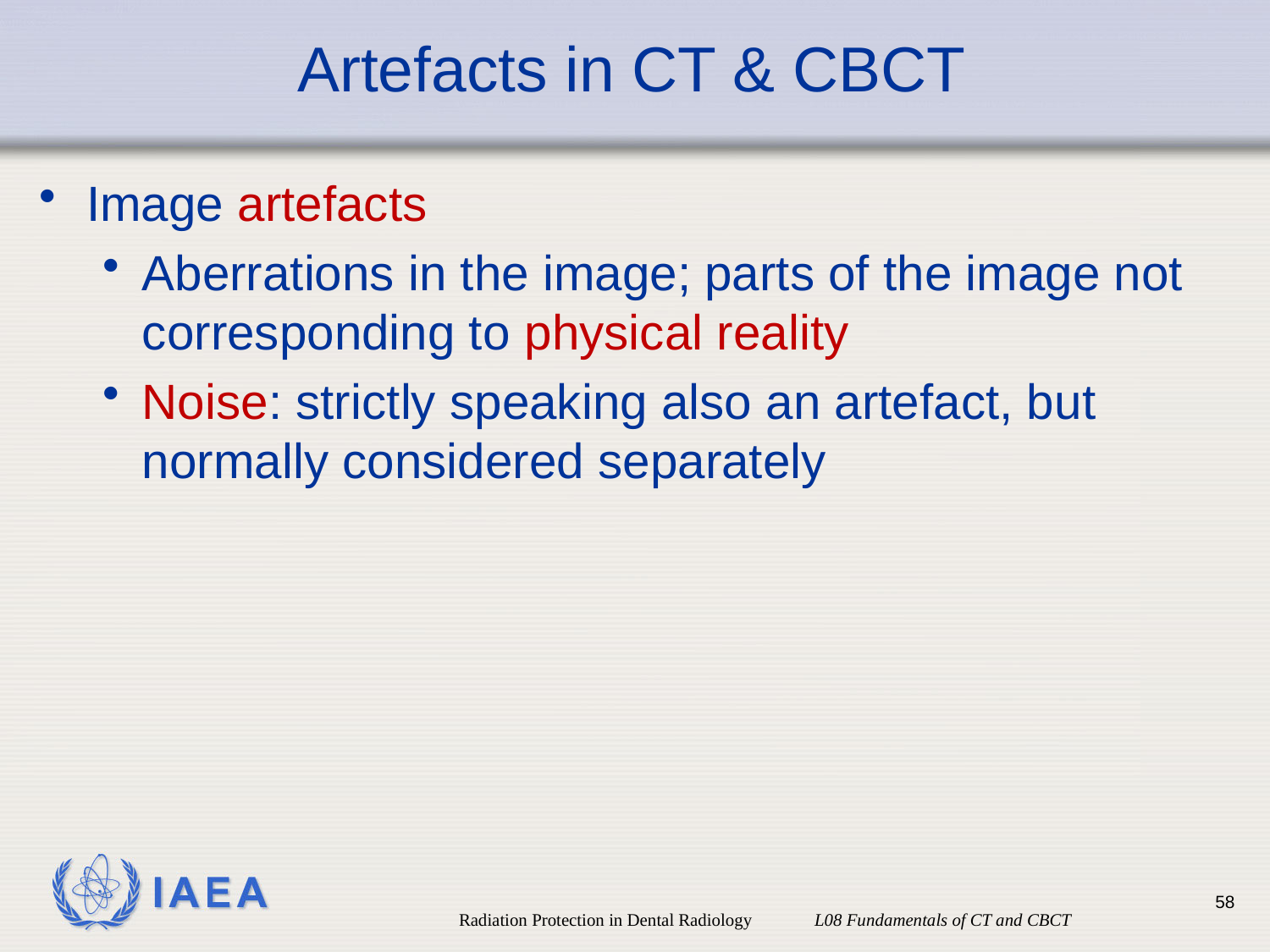

# Artefacts in CT & CBCT
Image artefacts
Aberrations in the image; parts of the image not corresponding to physical reality
Noise: strictly speaking also an artefact, but normally considered separately

58
Radiation Protection in Dental Radiology              L08 Fundamentals of CT and CBCT